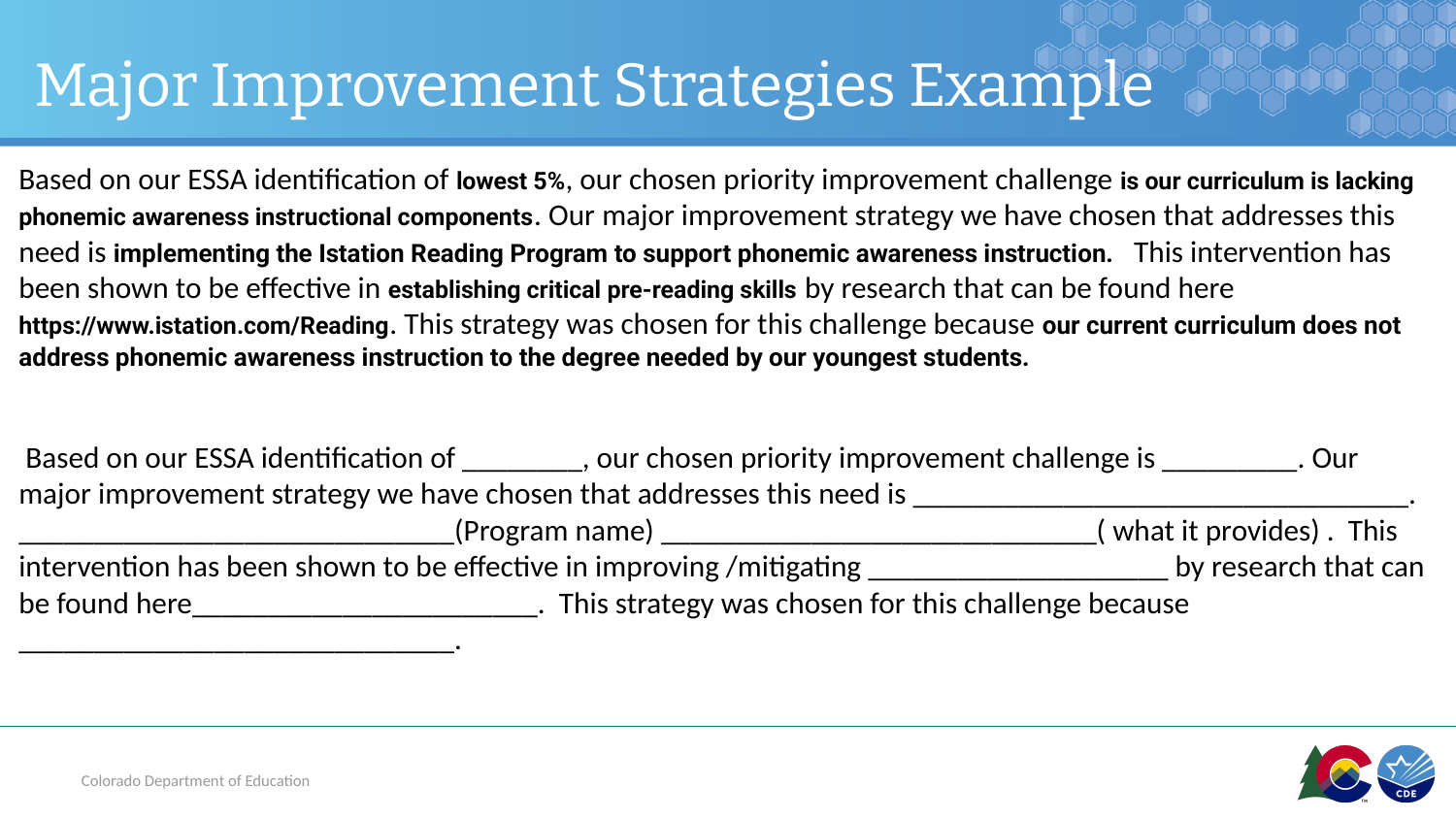

# Major Improvement Strategies Example
Based on our ESSA identification of lowest 5%, our chosen priority improvement challenge is our curriculum is lacking phonemic awareness instructional components. Our major improvement strategy we have chosen that addresses this need is implementing the Istation Reading Program to support phonemic awareness instruction.   This intervention has been shown to be effective in establishing critical pre-reading skills by research that can be found here https://www.istation.com/Reading. This strategy was chosen for this challenge because our current curriculum does not address phonemic awareness instruction to the degree needed by our youngest students.

 Based on our ESSA identification of ________, our chosen priority improvement challenge is _________. Our major improvement strategy we have chosen that addresses this need is _________________________________.  _____________________________(Program name) _____________________________( what it provides) .  This intervention has been shown to be effective in improving /mitigating ____________________ by research that can be found here_______________________.  This strategy was chosen for this challenge because _____________________________.